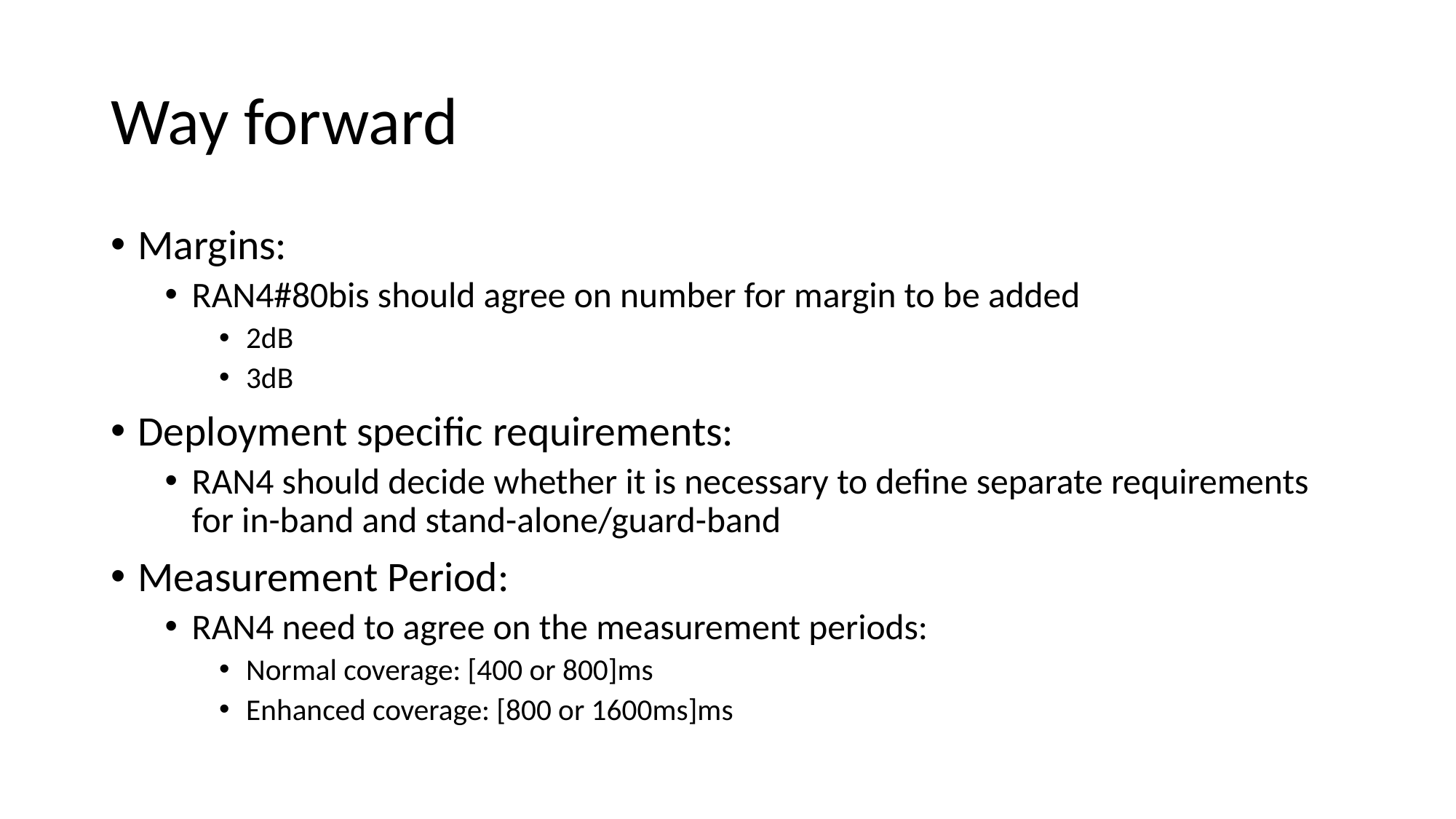

# Way forward
Margins:
RAN4#80bis should agree on number for margin to be added
2dB
3dB
Deployment specific requirements:
RAN4 should decide whether it is necessary to define separate requirements for in-band and stand-alone/guard-band
Measurement Period:
RAN4 need to agree on the measurement periods:
Normal coverage: [400 or 800]ms
Enhanced coverage: [800 or 1600ms]ms